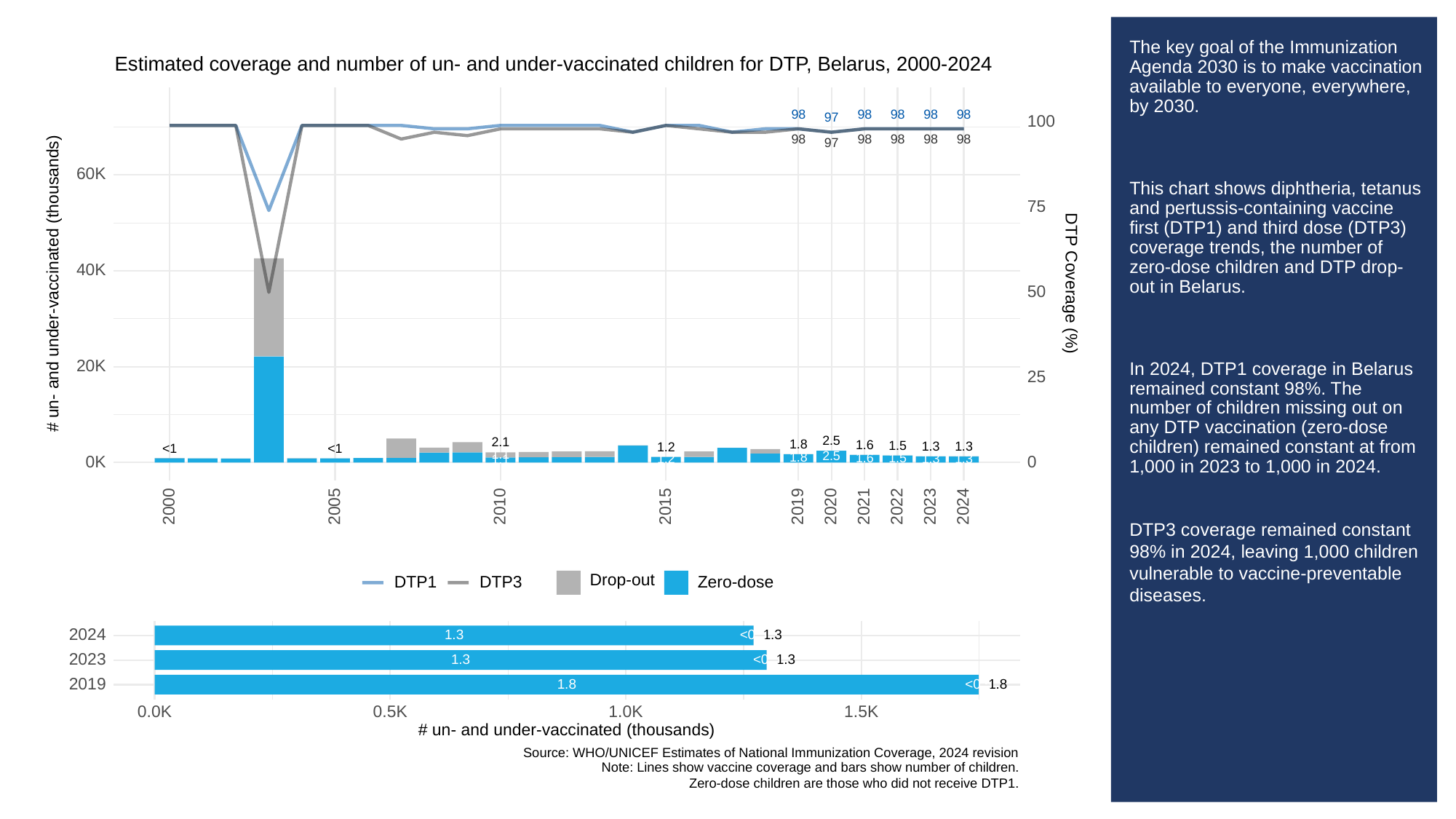

# The key goal of the Immunization Agenda 2030 is to make vaccination available to everyone, everywhere, by 2030.

This chart shows diphtheria, tetanus and pertussis-containing vaccine first (DTP1) and third dose (DTP3) coverage trends, the number of zero-dose children and DTP drop-out in Belarus.

In 2024, DTP1 coverage in Belarus remained constant 98%. The number of children missing out on any DTP vaccination (zero-dose children) remained constant at from 1,000 in 2023 to 1,000 in 2024.

DTP3 coverage remained constant 98% in 2024, leaving 1,000 children vulnerable to vaccine-preventable diseases.

Estimated coverage and number of un- and under-vaccinated children for DTP, Belarus, 2000-2024

98
98
98
98
98
97
100

98
98
98
98
98
97
60K

75

40K

# un- and under-vaccinated (thousands)
DTP Coverage (%)
50

20K

25

2.5

2.1
1.8
1.6
1.5

1.3
1.3
1.2
<1
<1

1.1

2.5

1.8
1.6

1.5
1.3
1.3

1.2
1.1

0K
0

2023
2000
2005
2010
2015
2019
2020
2021
2022
2024

Drop-out
DTP3
Zero-dose
DTP1

2024
1.3
1.3
<0.5

2023
1.3
1.3
<0.5

2019
1.8
<0.5
1.8

0.0K
0.5K
1.0K
1.5K
# un- and under-vaccinated (thousands)
Source: WHO/UNICEF Estimates of National Immunization Coverage, 2024 revision
Note: Lines show vaccine coverage and bars show number of children.
Zero-dose children are those who did not receive DTP1.